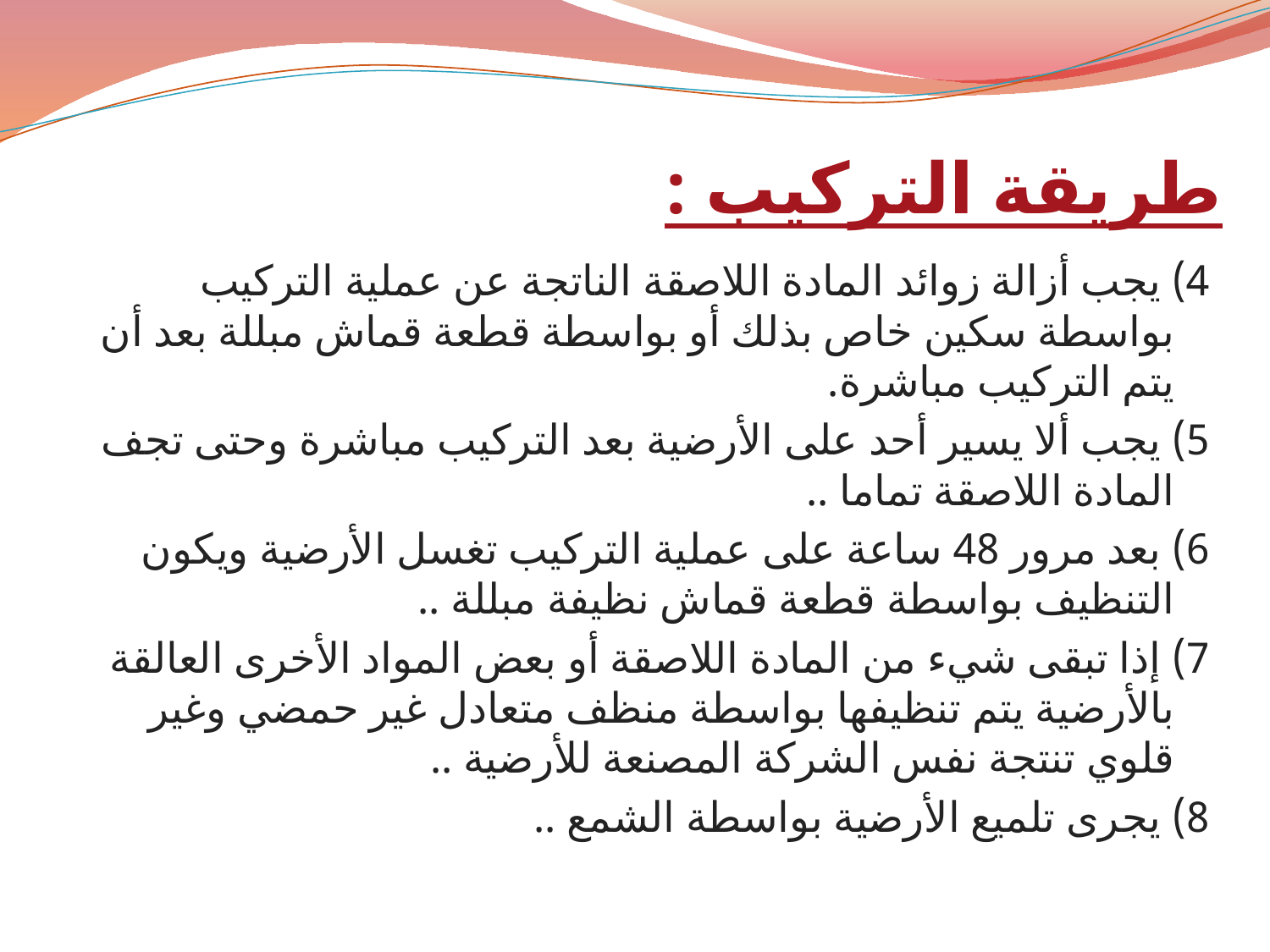

# طريقة التركيب :
4) يجب أزالة زوائد المادة اللاصقة الناتجة عن عملية التركيب بواسطة سكين خاص بذلك أو بواسطة قطعة قماش مبللة بعد أن يتم التركيب مباشرة.
5) يجب ألا يسير أحد على الأرضية بعد التركيب مباشرة وحتى تجف المادة اللاصقة تماما ..
6) بعد مرور 48 ساعة على عملية التركيب تغسل الأرضية ويكون التنظيف بواسطة قطعة قماش نظيفة مبللة ..
7) إذا تبقى شيء من المادة اللاصقة أو بعض المواد الأخرى العالقة بالأرضية يتم تنظيفها بواسطة منظف متعادل غير حمضي وغير قلوي تنتجة نفس الشركة المصنعة للأرضية ..
8) يجرى تلميع الأرضية بواسطة الشمع ..